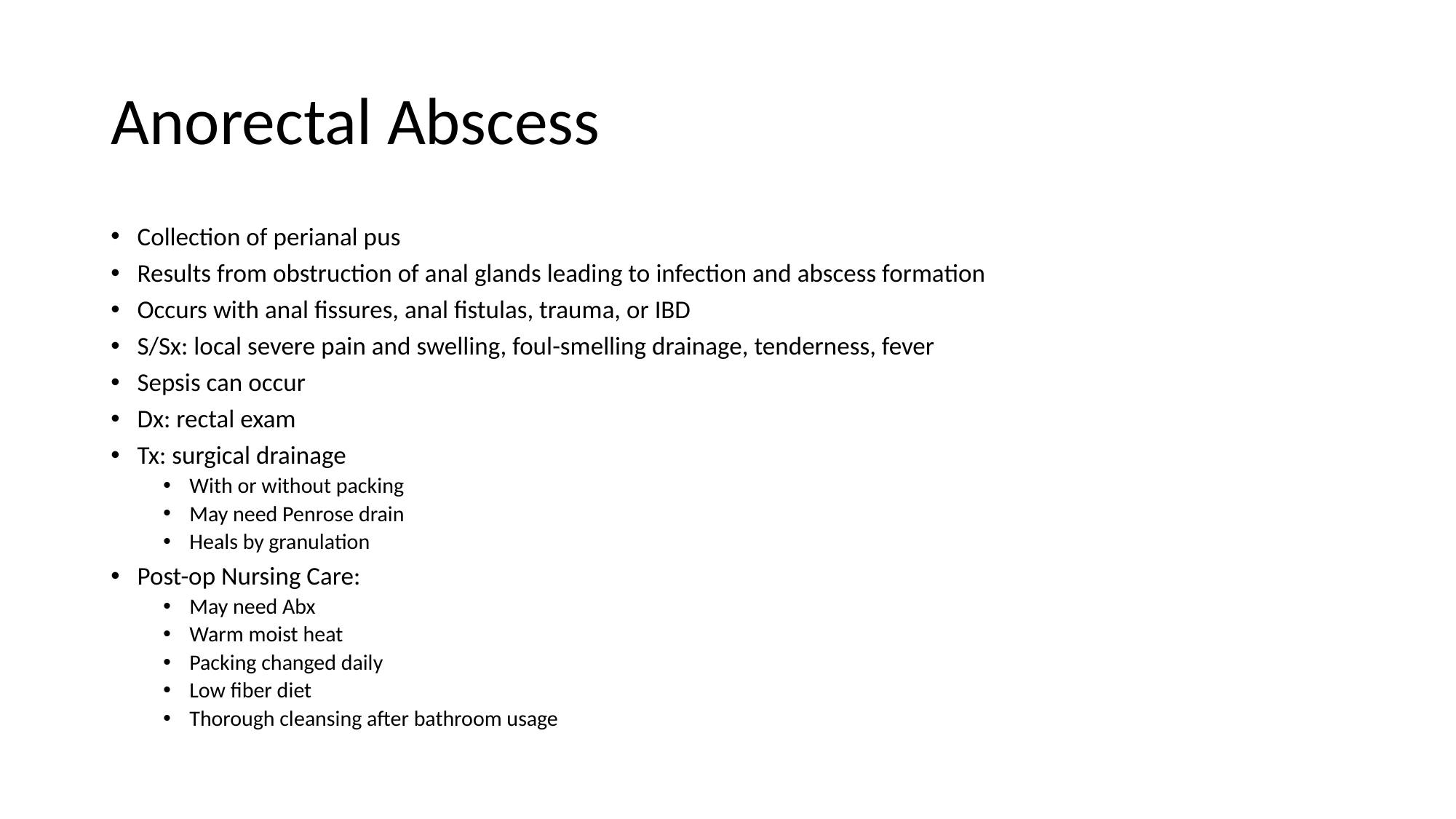

# Anorectal Abscess
Collection of perianal pus
Results from obstruction of anal glands leading to infection and abscess formation
Occurs with anal fissures, anal fistulas, trauma, or IBD
S/Sx: local severe pain and swelling, foul-smelling drainage, tenderness, fever
Sepsis can occur
Dx: rectal exam
Tx: surgical drainage
With or without packing
May need Penrose drain
Heals by granulation
Post-op Nursing Care:
May need Abx
Warm moist heat
Packing changed daily
Low fiber diet
Thorough cleansing after bathroom usage